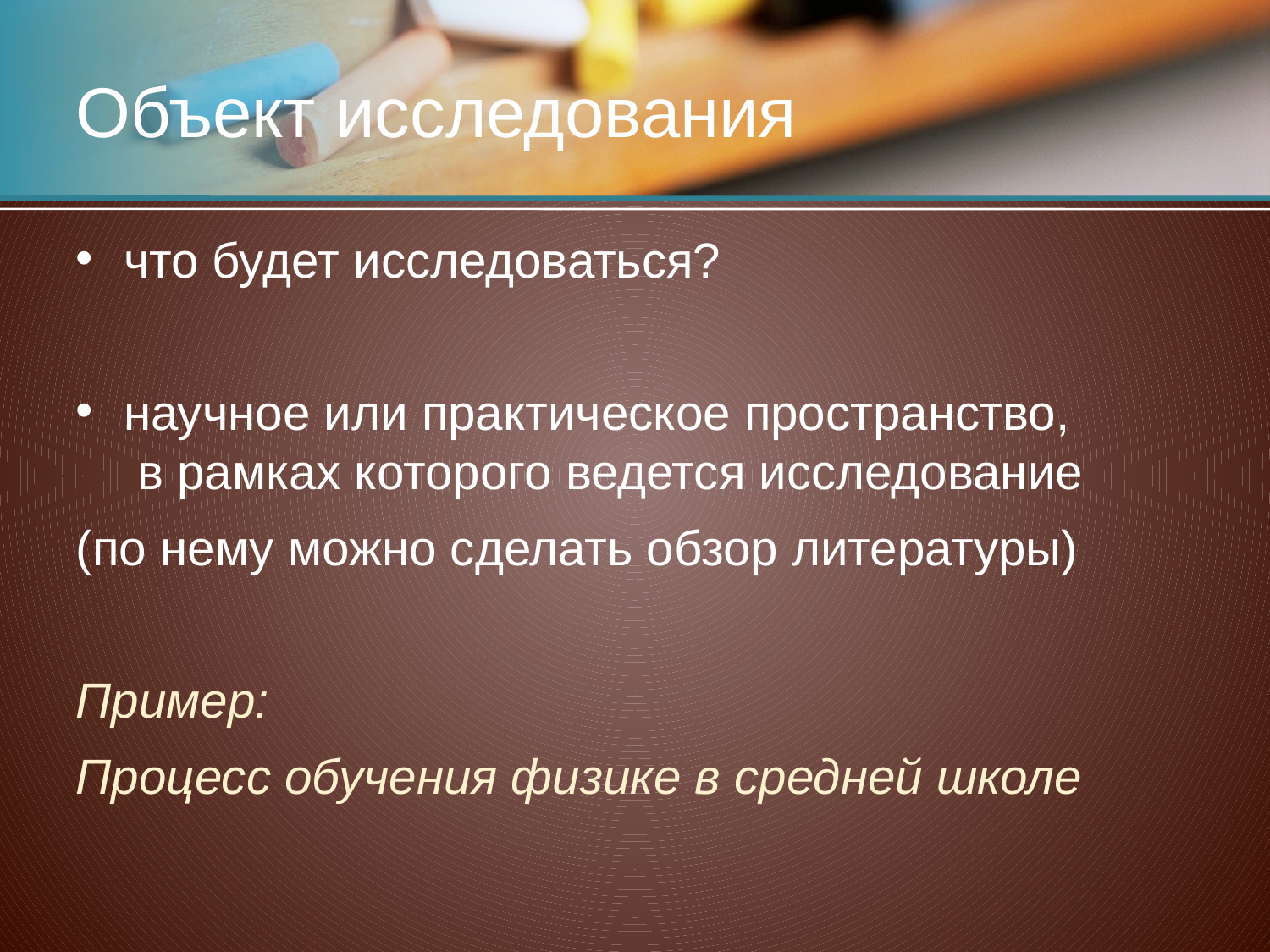

# Объект исследования
что будет исследоваться?

научное или практическое пространство,
 в рамках которого ведется исследование
(по нему можно сделать обзор литературы)

Пример:
Процесс обучения физике в средней школе